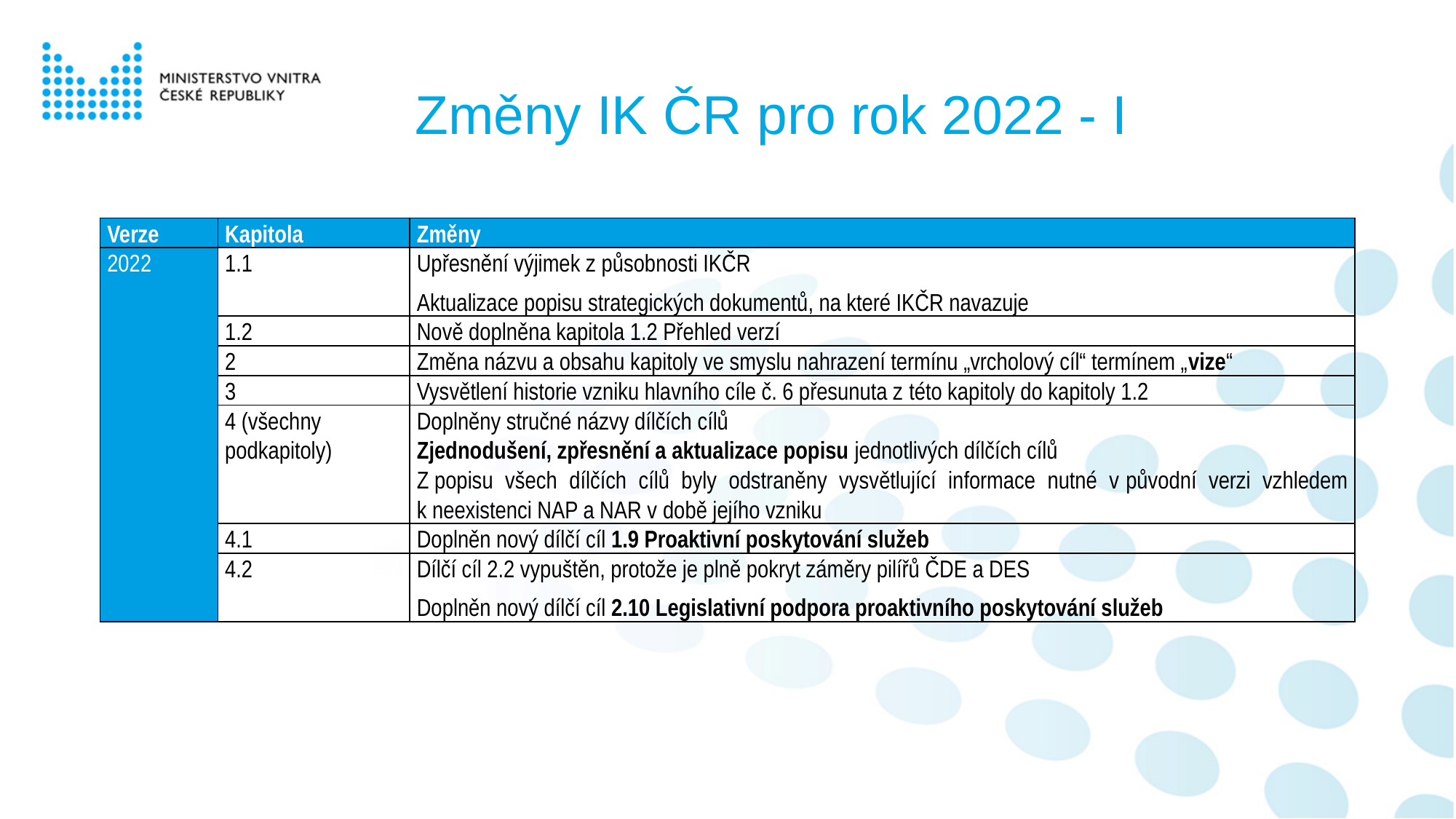

# Změny IK ČR pro rok 2022 - I
| Verze | Kapitola | Změny |
| --- | --- | --- |
| 2022 | 1.1 | Upřesnění výjimek z působnosti IKČR Aktualizace popisu strategických dokumentů, na které IKČR navazuje |
|  | 1.2 | Nově doplněna kapitola 1.2 Přehled verzí |
|  | 2 | Změna názvu a obsahu kapitoly ve smyslu nahrazení termínu „vrcholový cíl“ termínem „vize“ |
|  | 3 | Vysvětlení historie vzniku hlavního cíle č. 6 přesunuta z této kapitoly do kapitoly 1.2 |
|  | 4 (všechny podkapitoly) | Doplněny stručné názvy dílčích cílů Zjednodušení, zpřesnění a aktualizace popisu jednotlivých dílčích cílů Z popisu všech dílčích cílů byly odstraněny vysvětlující informace nutné v původní verzi vzhledem k neexistenci NAP a NAR v době jejího vzniku |
|  | 4.1 | Doplněn nový dílčí cíl 1.9 Proaktivní poskytování služeb |
|  | 4.2 | Dílčí cíl 2.2 vypuštěn, protože je plně pokryt záměry pilířů ČDE a DES Doplněn nový dílčí cíl 2.10 Legislativní podpora proaktivního poskytování služeb |